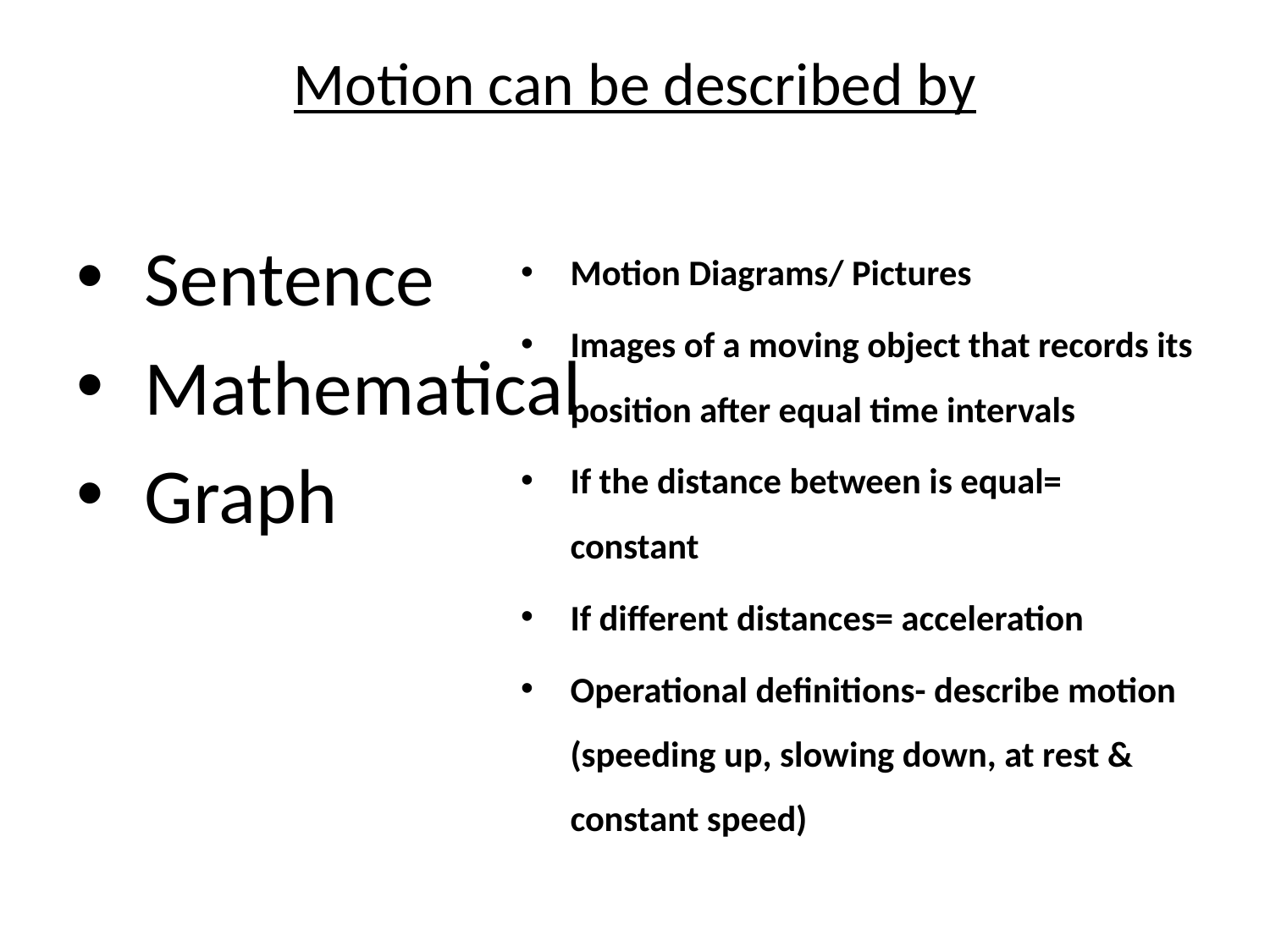

# Motion can be described by
Sentence
Mathematical
Graph
Motion Diagrams/ Pictures
Images of a moving object that records its position after equal time intervals
If the distance between is equal= constant
If different distances= acceleration
Operational definitions- describe motion (speeding up, slowing down, at rest & constant speed)